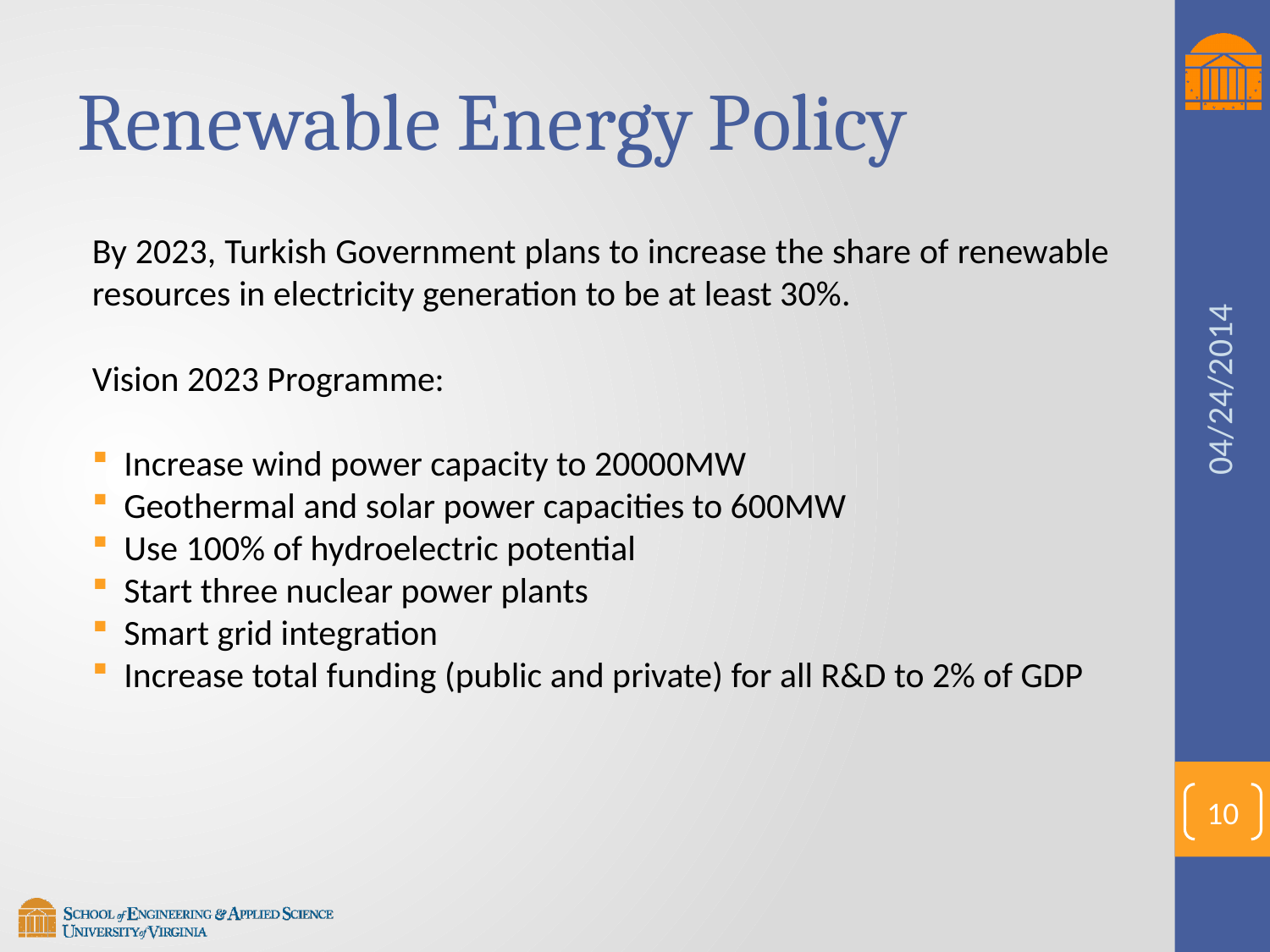

# Renewable Energy Policy
By 2023, Turkish Government plans to increase the share of renewable resources in electricity generation to be at least 30%.

Vision 2023 Programme:

Increase wind power capacity to 20000MW
Geothermal and solar power capacities to 600MW
Use 100% of hydroelectric potential
Start three nuclear power plants
Smart grid integration
Increase total funding (public and private) for all R&D to 2% of GDP
04/24/2014
10